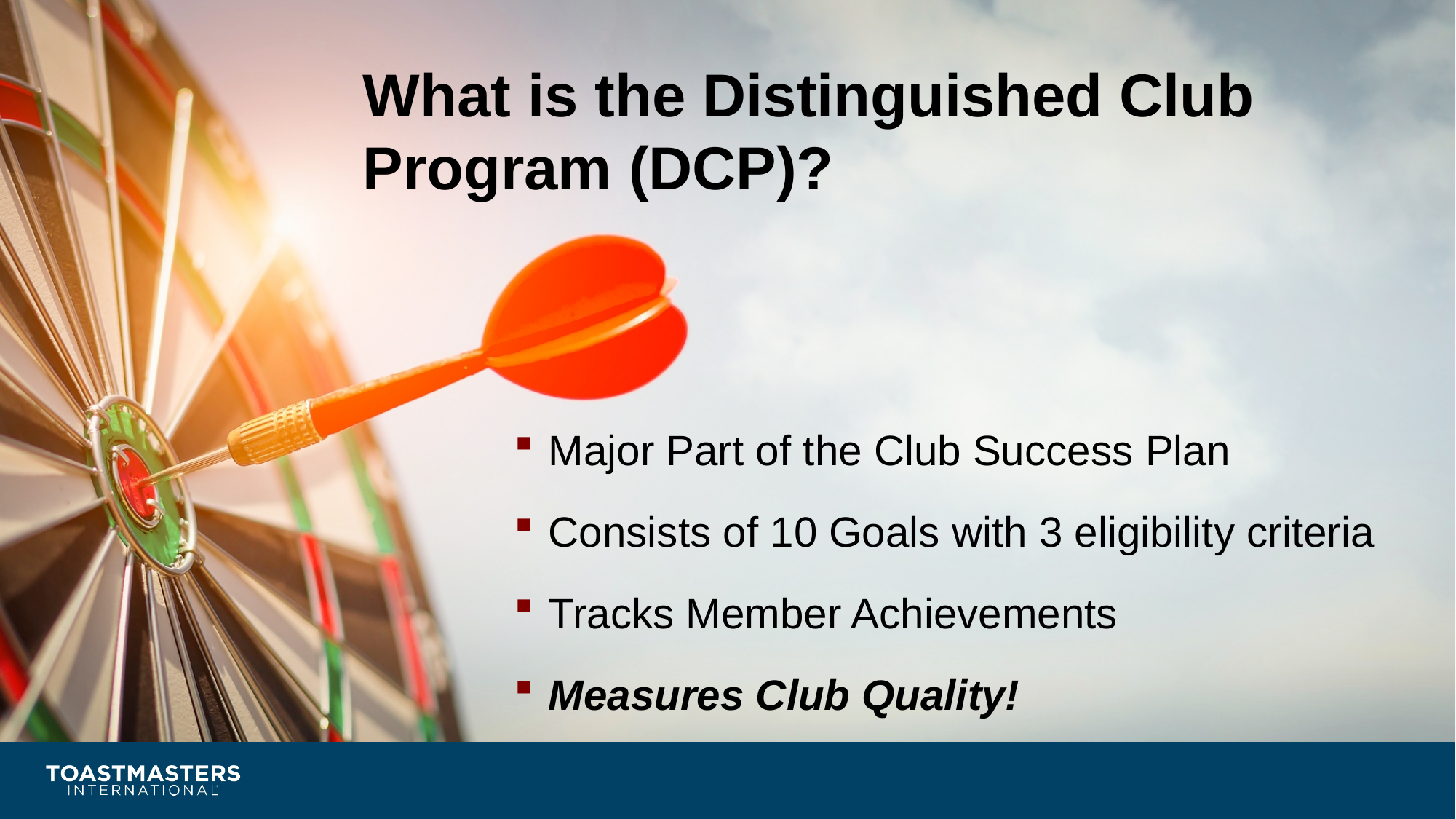

# What is the Distinguished Club Program (DCP)?
Major Part of the Club Success Plan
Consists of 10 Goals with 3 eligibility criteria
Tracks Member Achievements
Measures Club Quality!